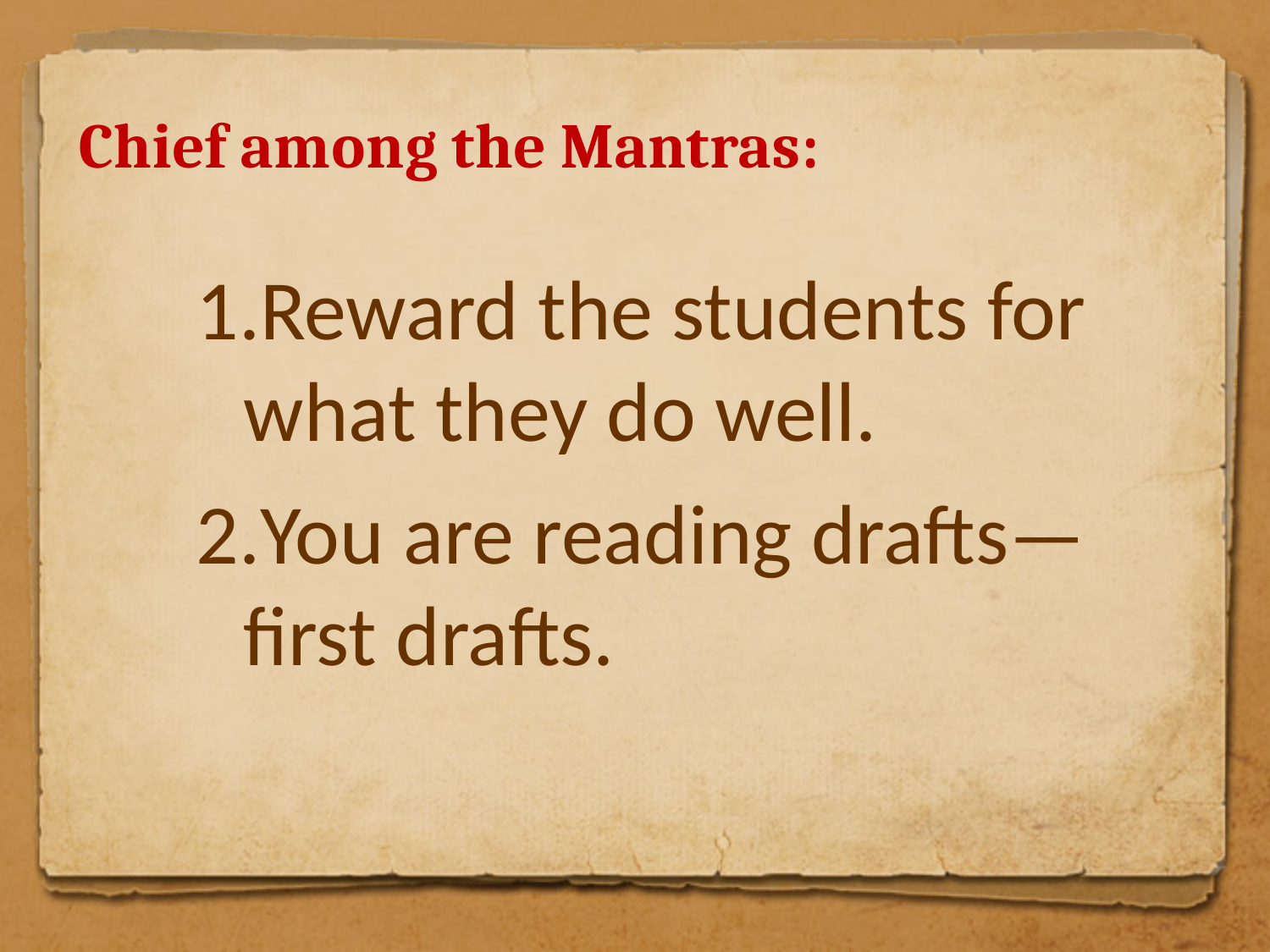

Chief among the Mantras:
Reward the students for what they do well.
You are reading drafts—first drafts.